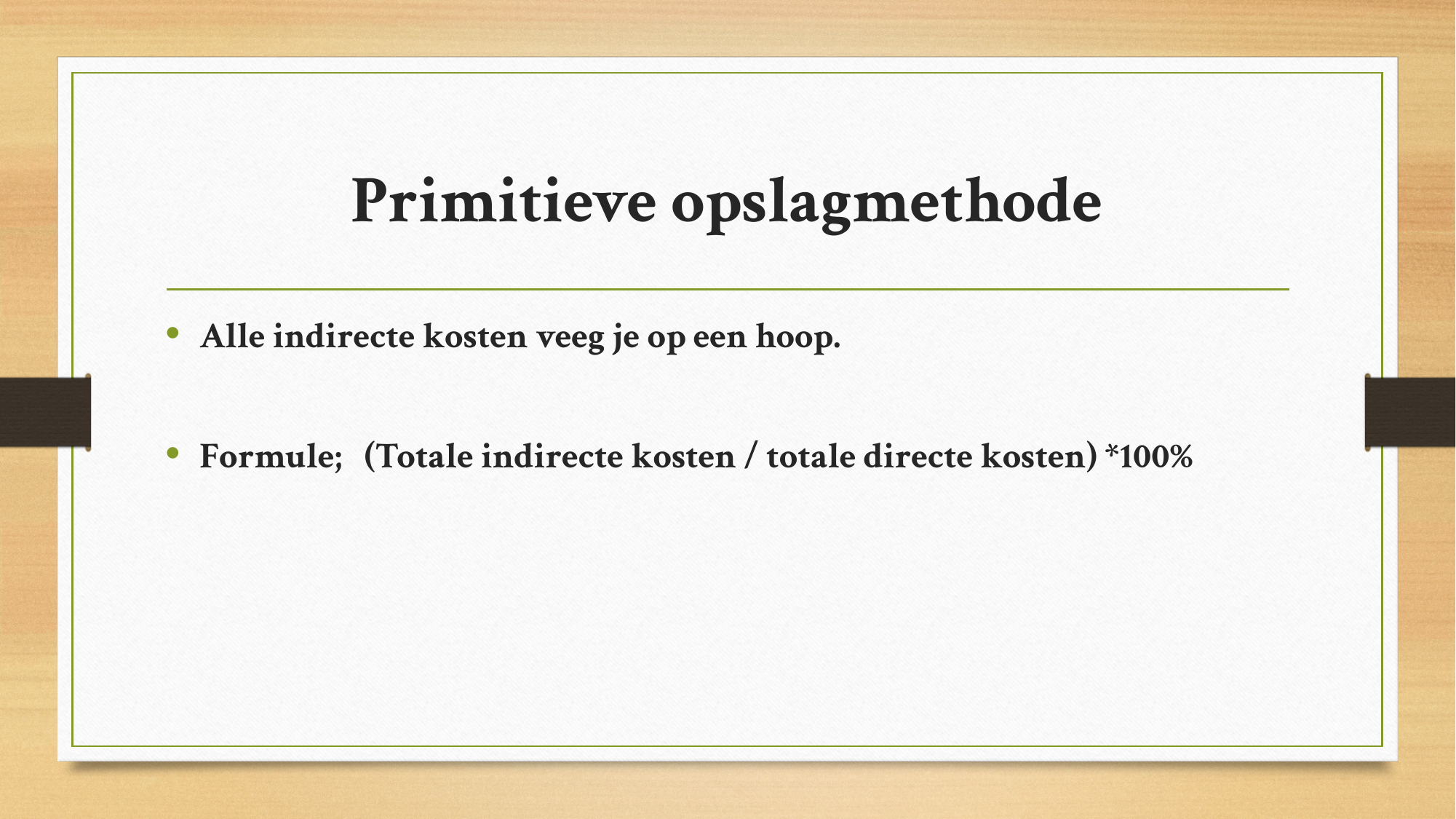

# Primitieve opslagmethode
Alle indirecte kosten veeg je op een hoop.

Formule;   (Totale indirecte kosten / totale directe kosten) *100%